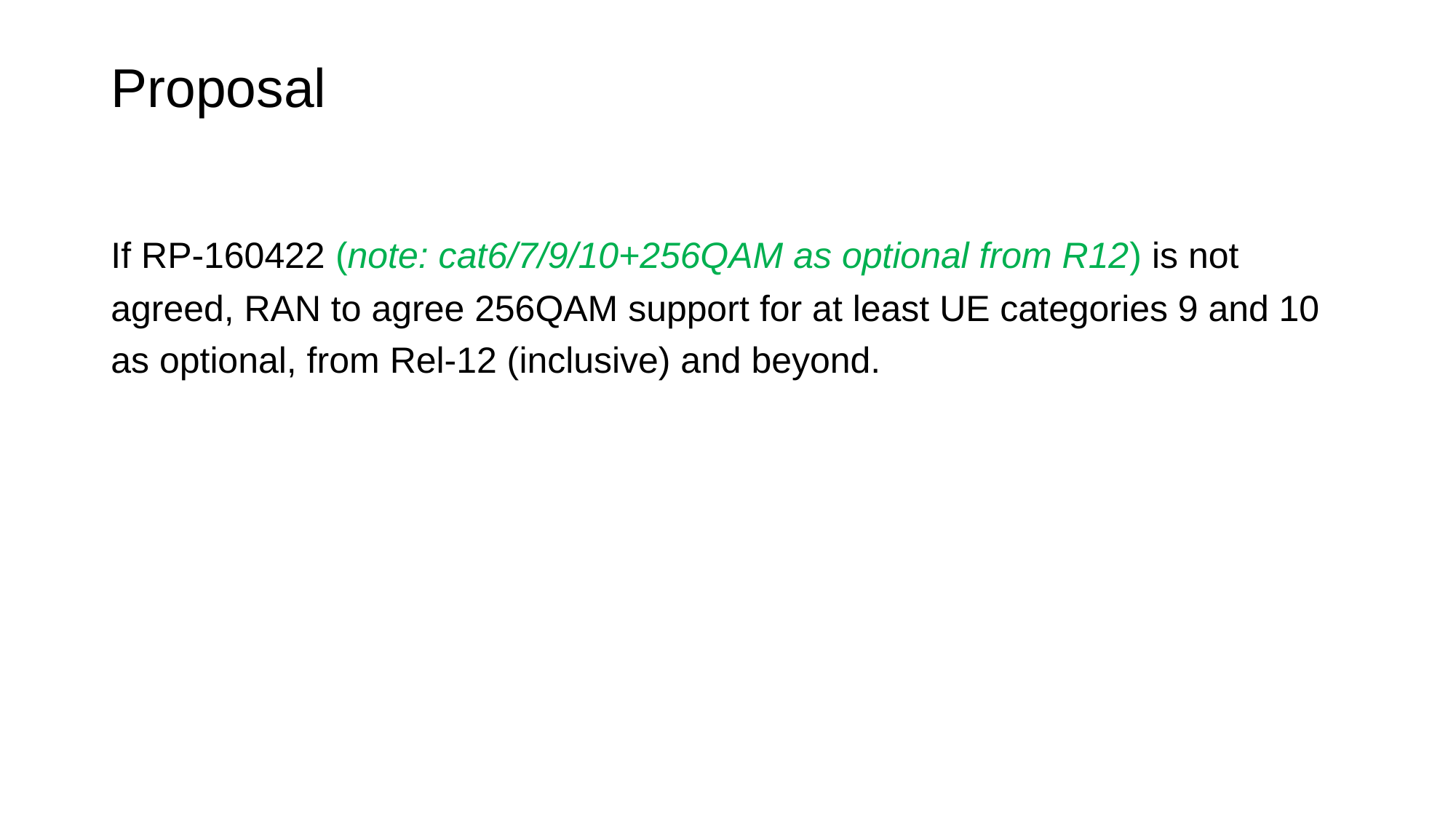

# Proposal
If RP-160422 (note: cat6/7/9/10+256QAM as optional from R12) is not agreed, RAN to agree 256QAM support for at least UE categories 9 and 10 as optional, from Rel-12 (inclusive) and beyond.